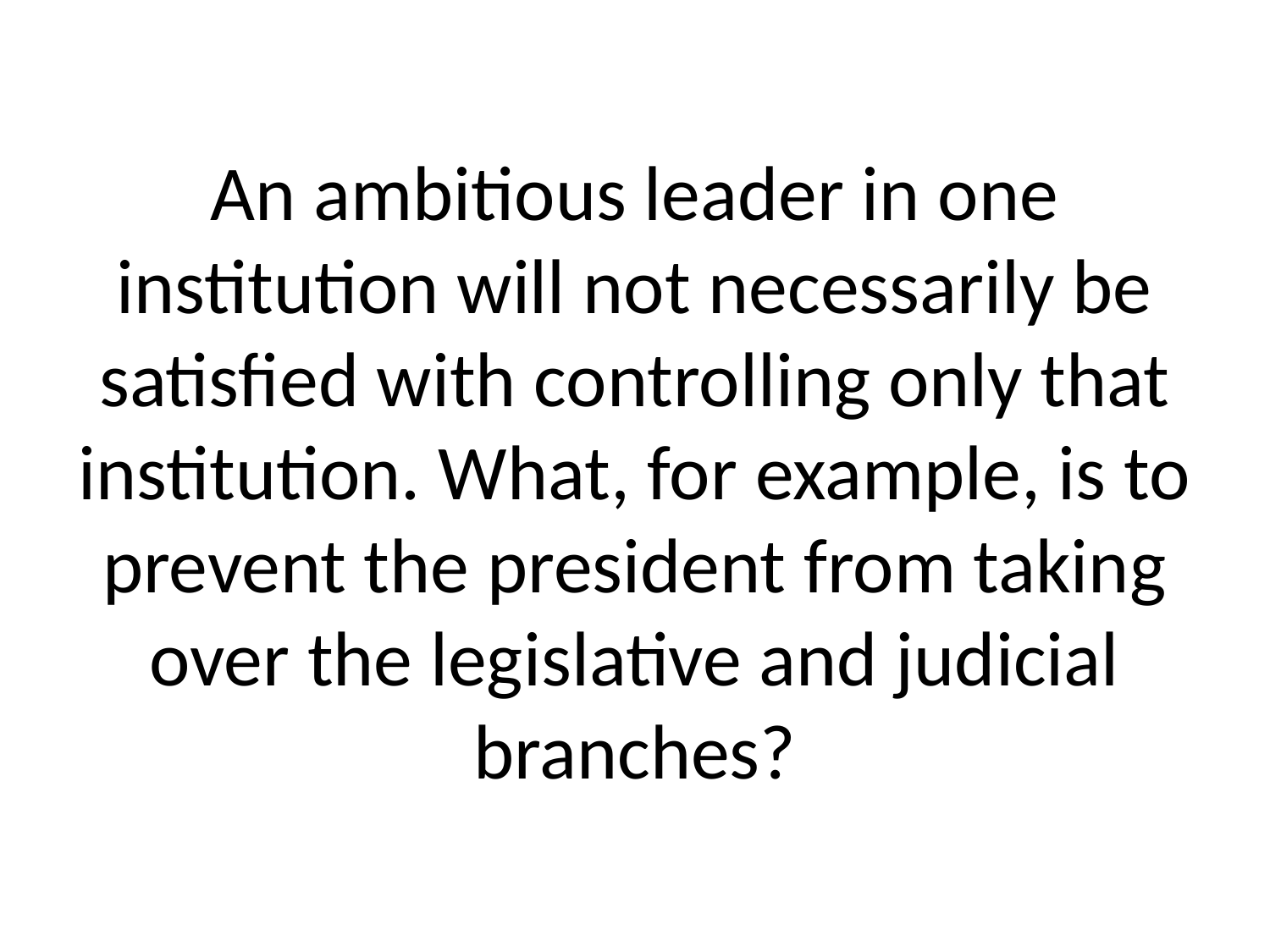

# An ambitious leader in one institution will not necessarily be satisfied with controlling only that institution. What, for example, is to prevent the president from taking over the legislative and judicial branches?